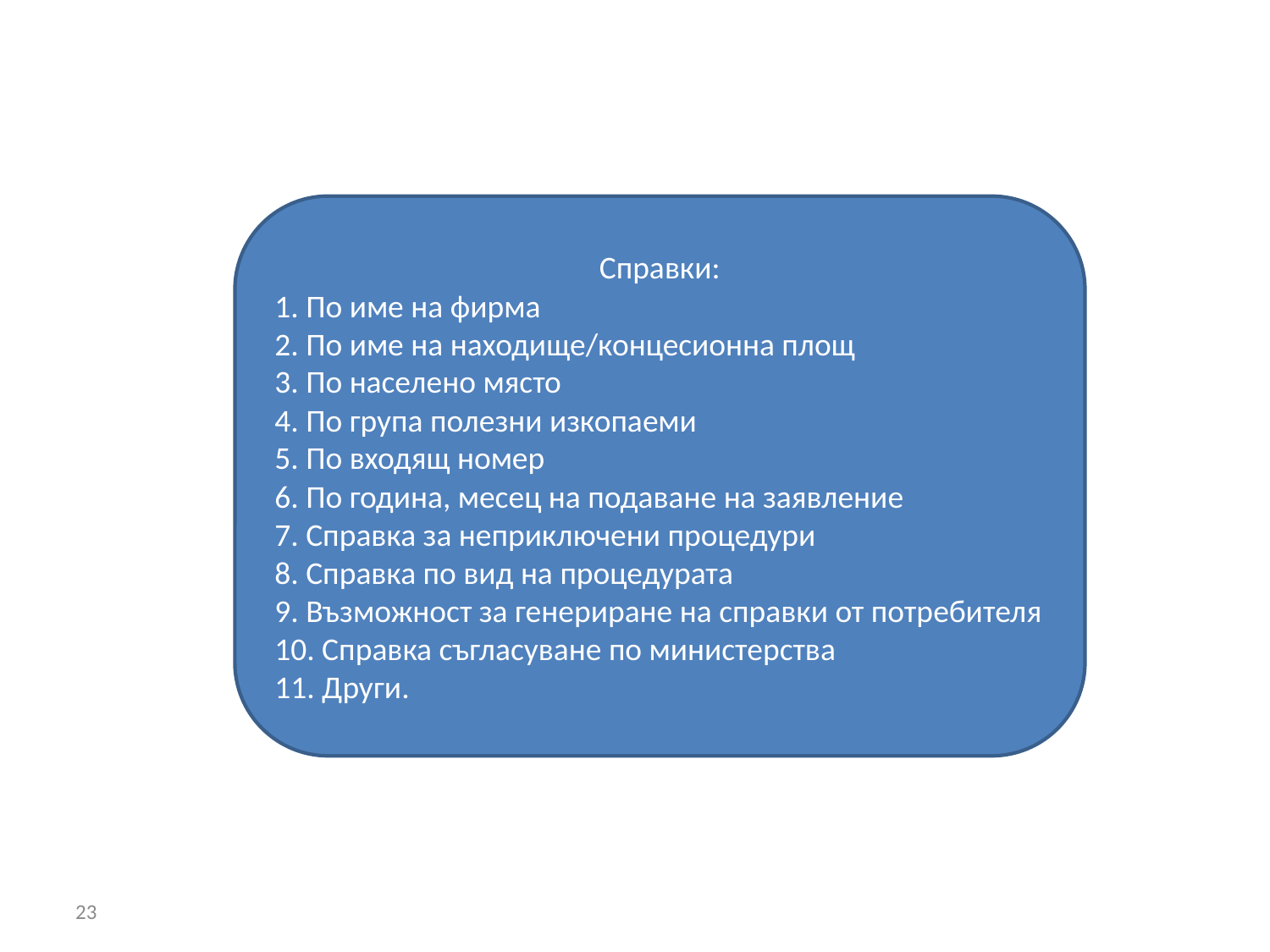

Справки:
1. По име на фирма
2. По име на находище/концесионна площ
3. По населено място
4. По група полезни изкопаеми
5. По входящ номер
6. По година, месец на подаване на заявление
7. Справка за неприключени процедури
8. Справка по вид на процедурата
9. Възможност за генериране на справки от потребителя
10. Справка съгласуване по министерства
11. Други.

23